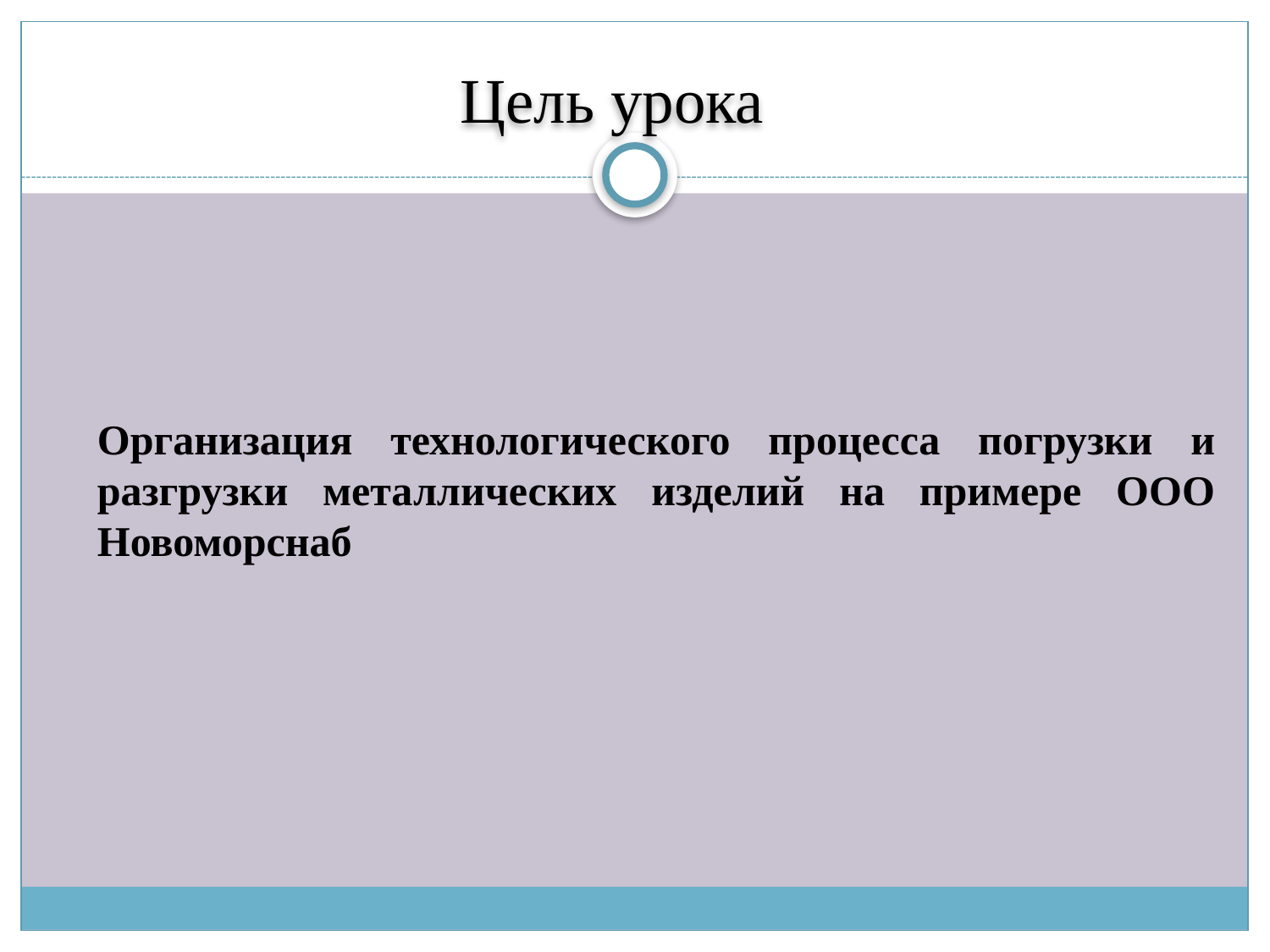

# Цель урока
Организация технологического процесса погрузки и разгрузки металлических изделий на примере ООО Новоморснаб